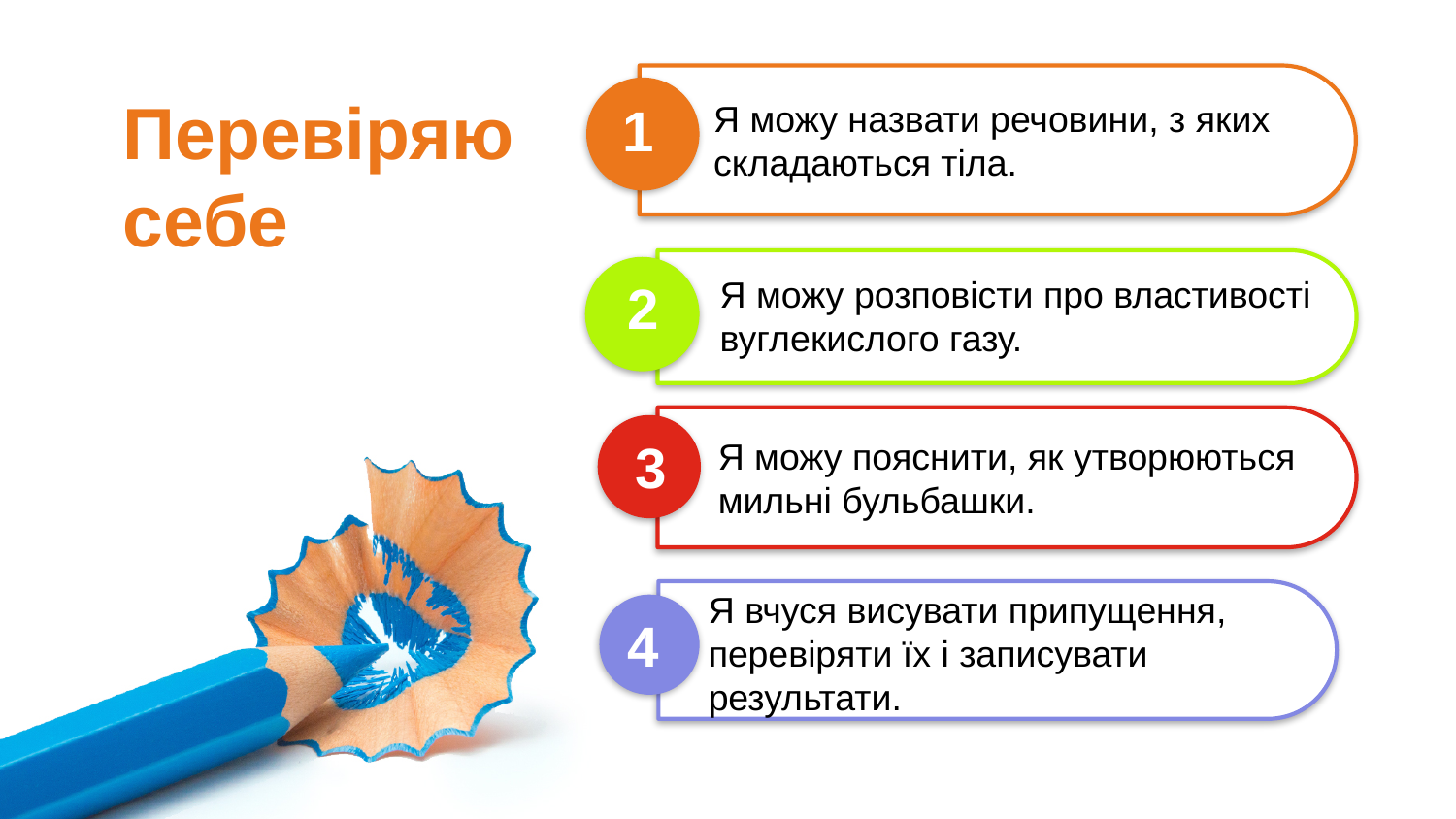

Перевіряю себе

1
Я можу назвати речовини, з яких
складаються тіла.

Я можу розповісти про властивості
вуглекислого газу.

2

3
Я можу пояснити, як утворюються
мильні бульбашки.
Я вчуся висувати припущення,
перевіряти їх і записувати
результати.

4